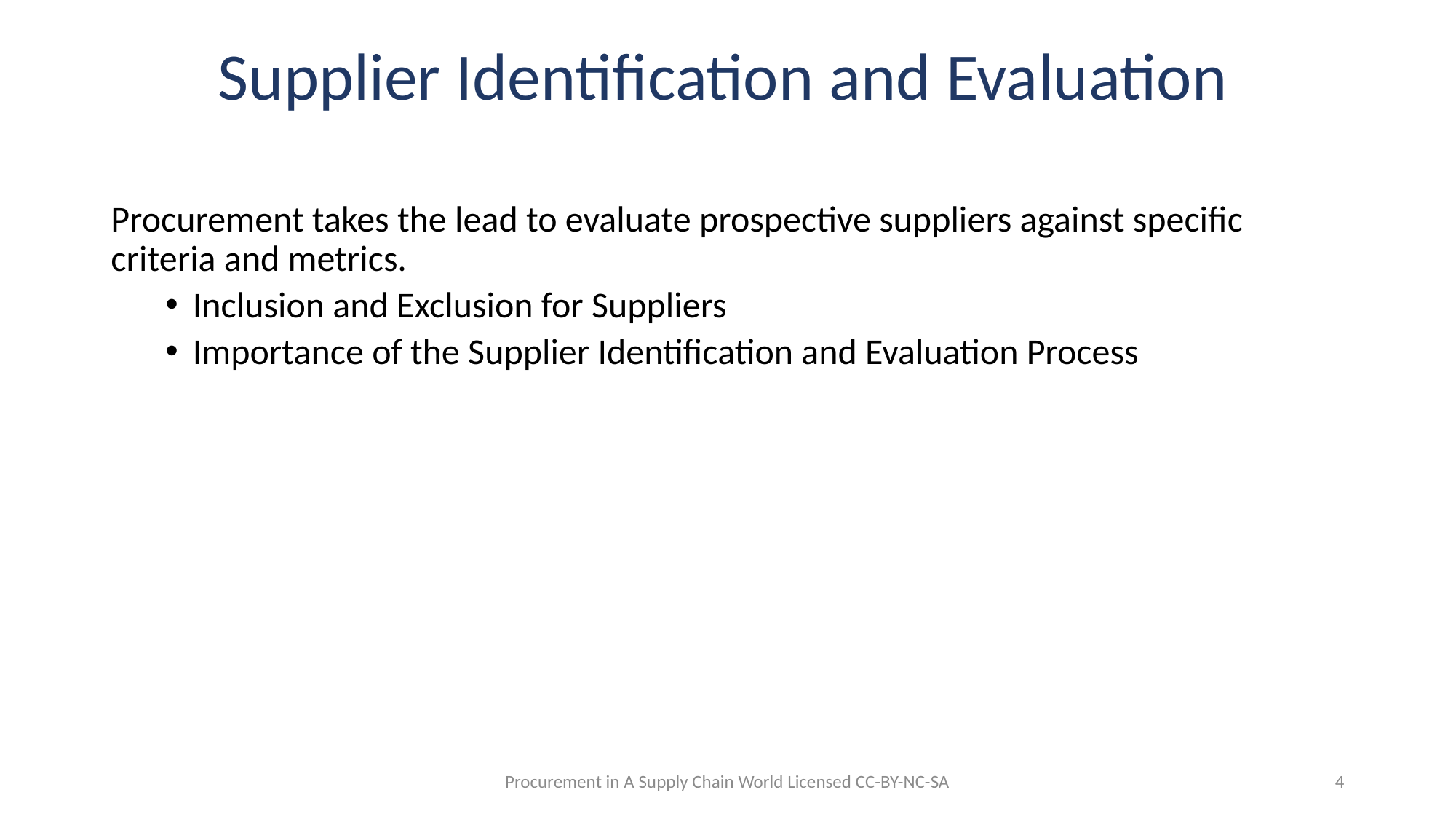

# Supplier Identification and Evaluation
Procurement takes the lead to evaluate prospective suppliers against specific criteria and metrics.
Inclusion and Exclusion for Suppliers
Importance of the Supplier Identification and Evaluation Process

Procurement in A Supply Chain World Licensed CC-BY-NC-SA
4